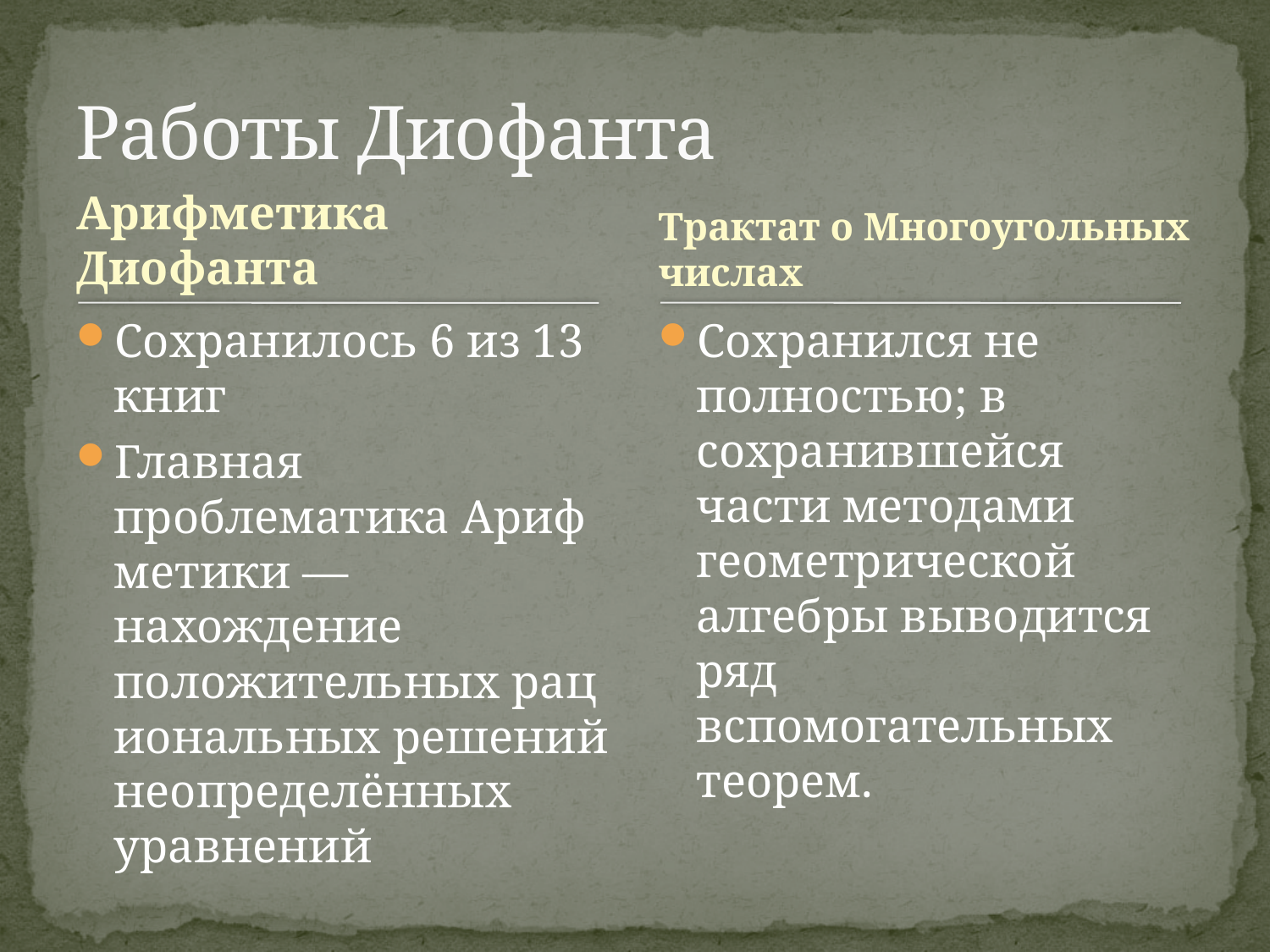

# Работы Диофанта
Арифметика Диофанта
Трактат о Многоугольных числах
Сохранилось 6 из 13 книг
Главная проблематика Арифметики — нахождение положительных рациональных решенийнеопределённых уравнений
Сохранился не полностью; в сохранившейся части методами геометрической алгебры выводится ряд вспомогательных теорем.